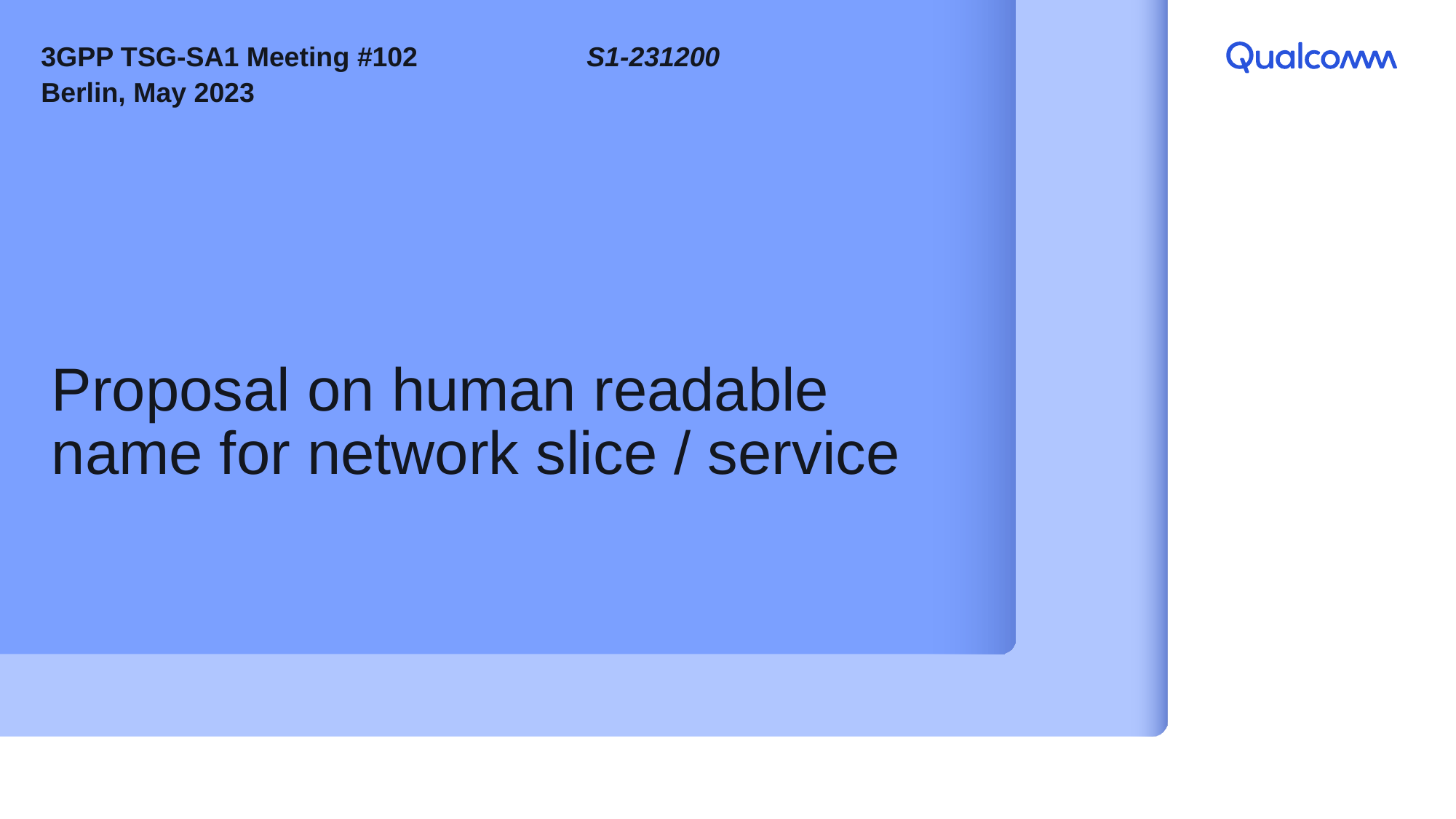

3GPP TSG-SA1 Meeting #102	 	S1-231200
Berlin, May 2023
# Proposal on human readable name for network slice / service